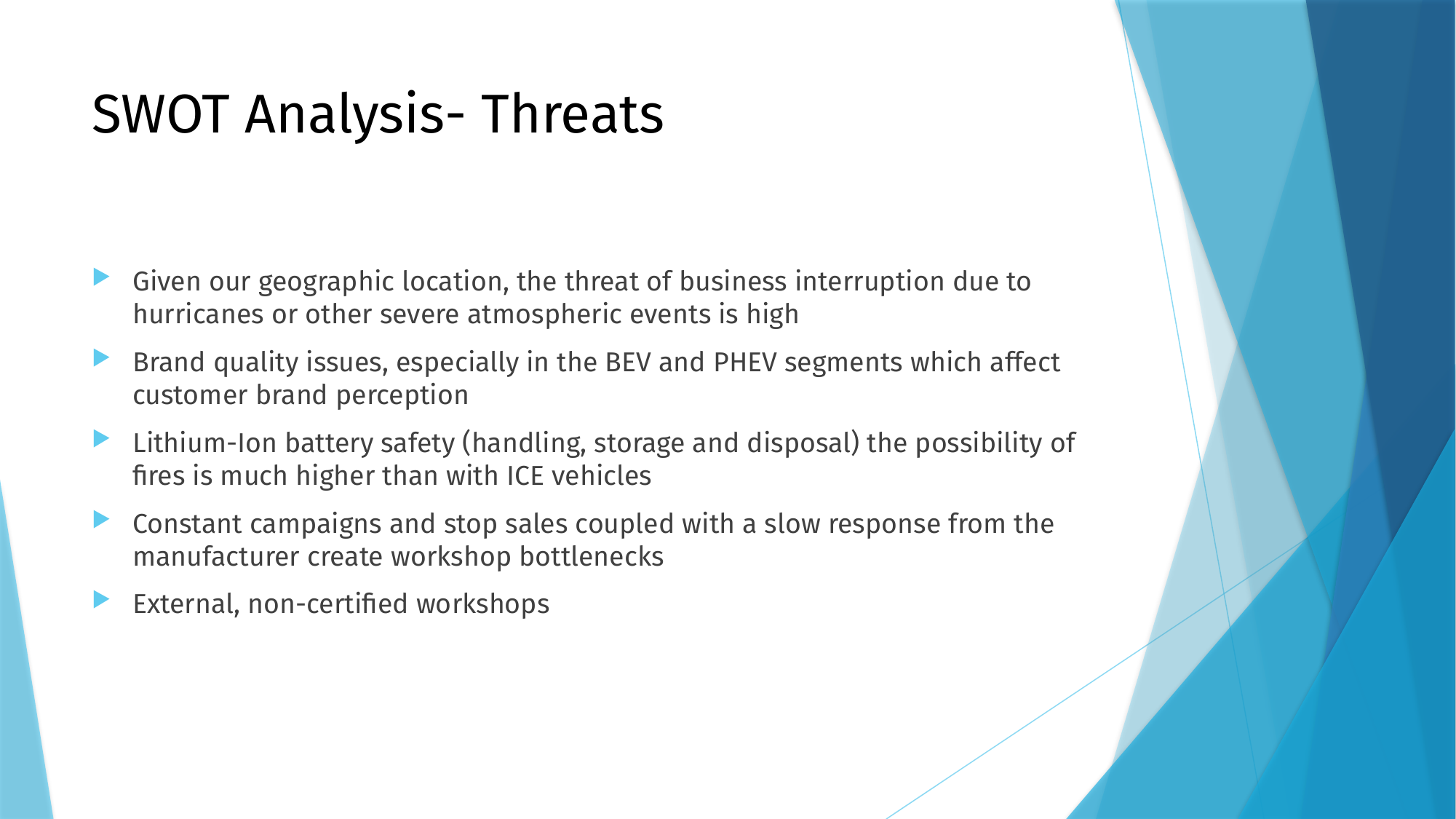

# SWOT Analysis- Threats
Given our geographic location, the threat of business interruption due to hurricanes or other severe atmospheric events is high
Brand quality issues, especially in the BEV and PHEV segments which affect customer brand perception
Lithium-Ion battery safety (handling, storage and disposal) the possibility of fires is much higher than with ICE vehicles
Constant campaigns and stop sales coupled with a slow response from the manufacturer create workshop bottlenecks
External, non-certified workshops